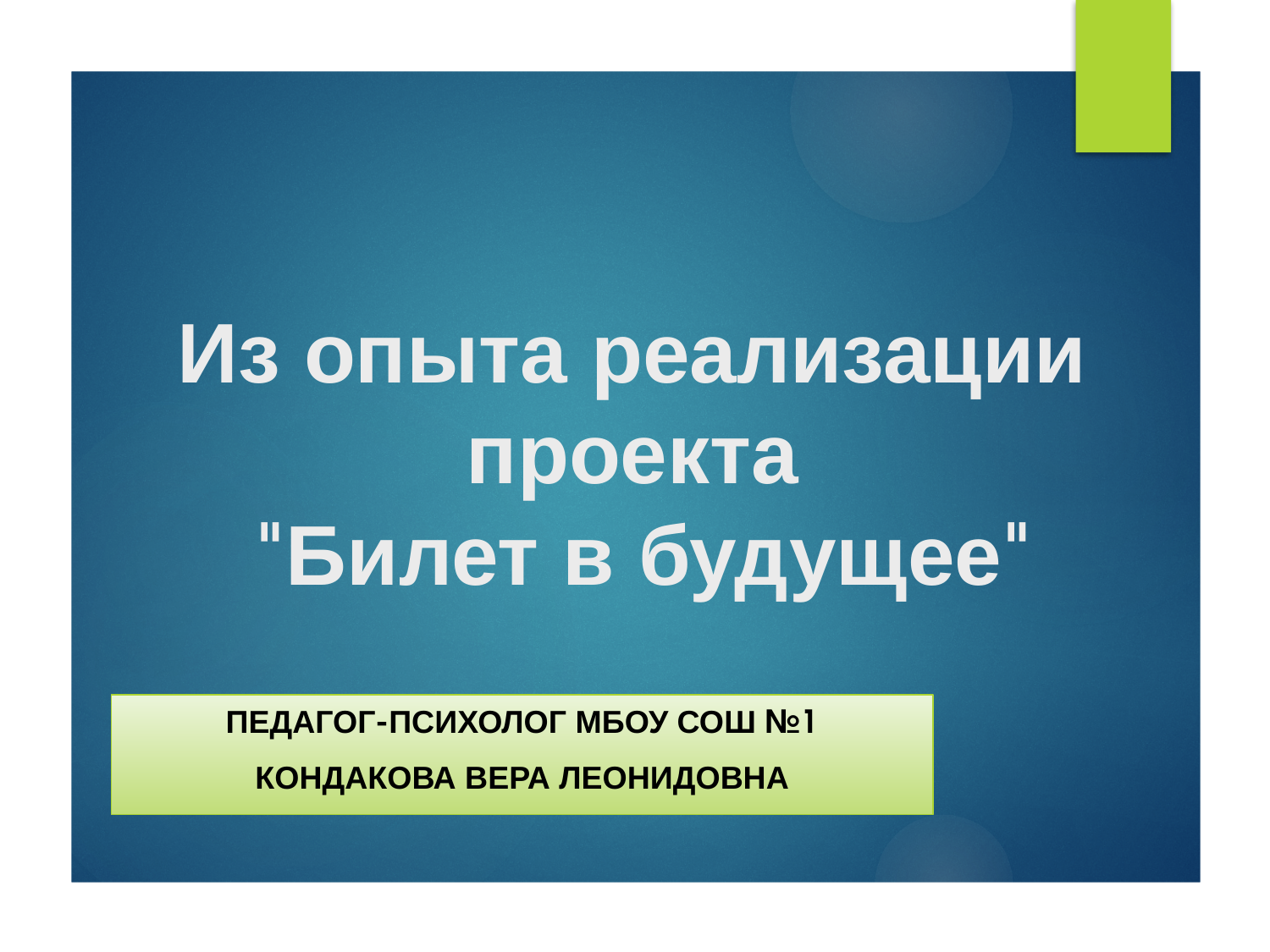

# Из опыта реализации проекта "Билет в будущее"
Педагог-психолог мбоу сош №1
Кондакова вера Леонидовна